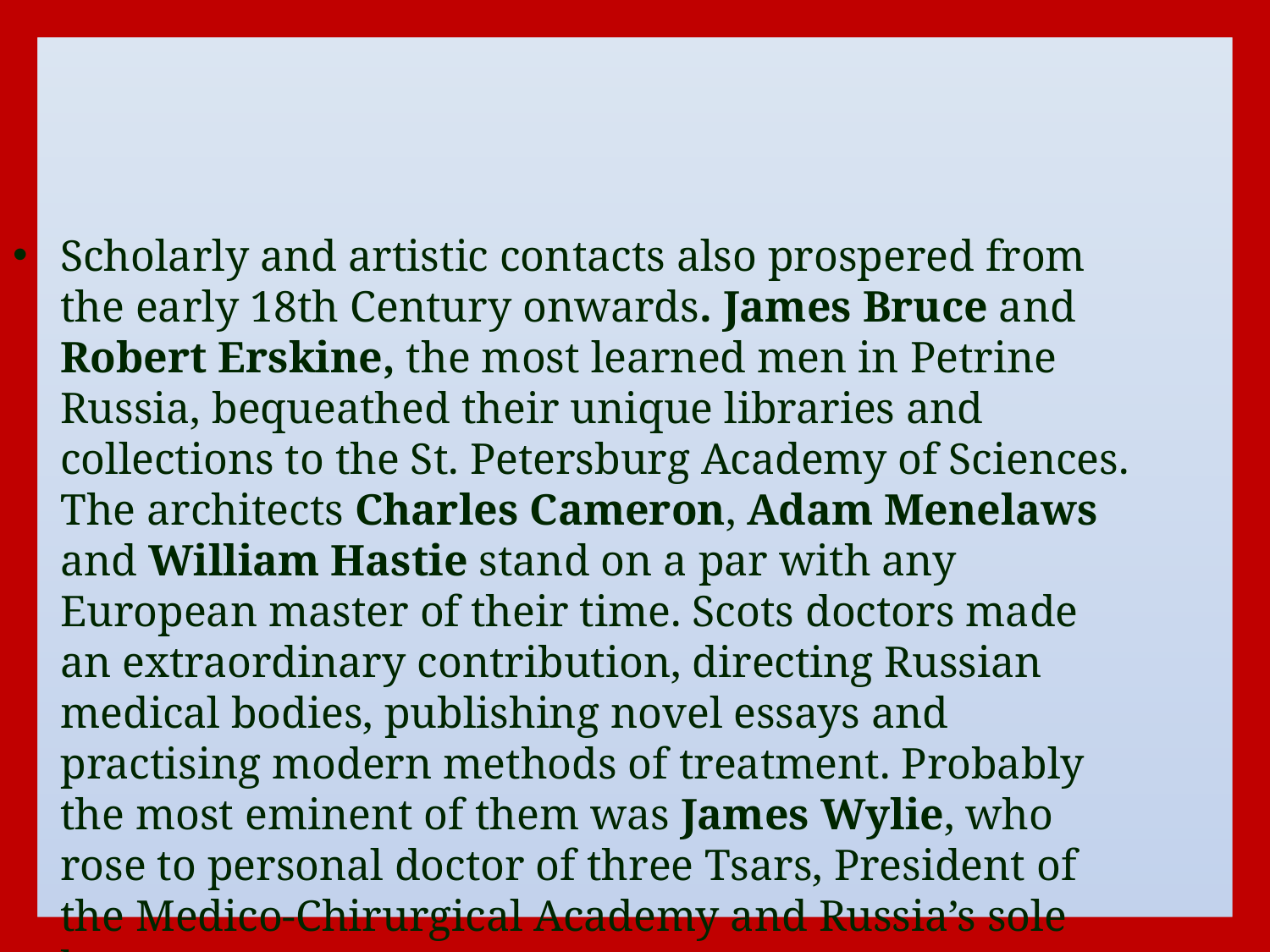

Scholarly and artistic contacts also prospered from the early 18th Century onwards. James Bruce and Robert Erskine, the most learned men in Petrine Russia, bequeathed their unique libraries and collections to the St. Petersburg Academy of Sciences. The architects Charles Cameron, Adam Menelaws and William Hastie stand on a par with any European master of their time. Scots doctors made an extraordinary contribution, directing Russian medical bodies, publishing novel essays and practising modern methods of treatment. Probably the most eminent of them was James Wylie, who rose to personal doctor of three Tsars, President of the Medico-Chirurgical Academy and Russia’s sole baronet.